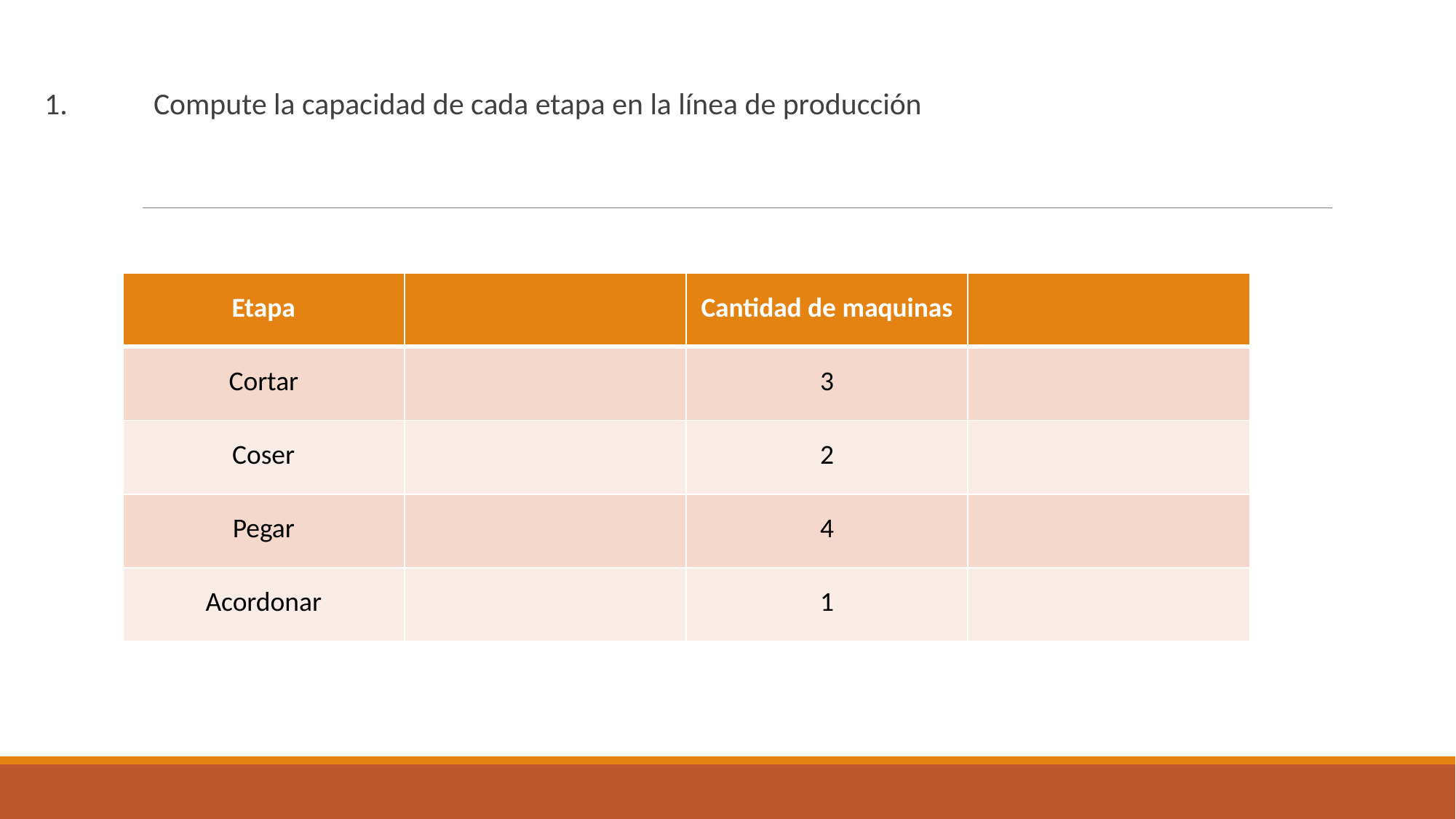

1.	Compute la capacidad de cada etapa en la línea de producción
| Etapa |  | Cantidad de maquinas |  |
| --- | --- | --- | --- |
| Cortar |  | 3 |  |
| Coser |  | 2 |  |
| Pegar |  | 4 |  |
| Acordonar |  | 1 |  |